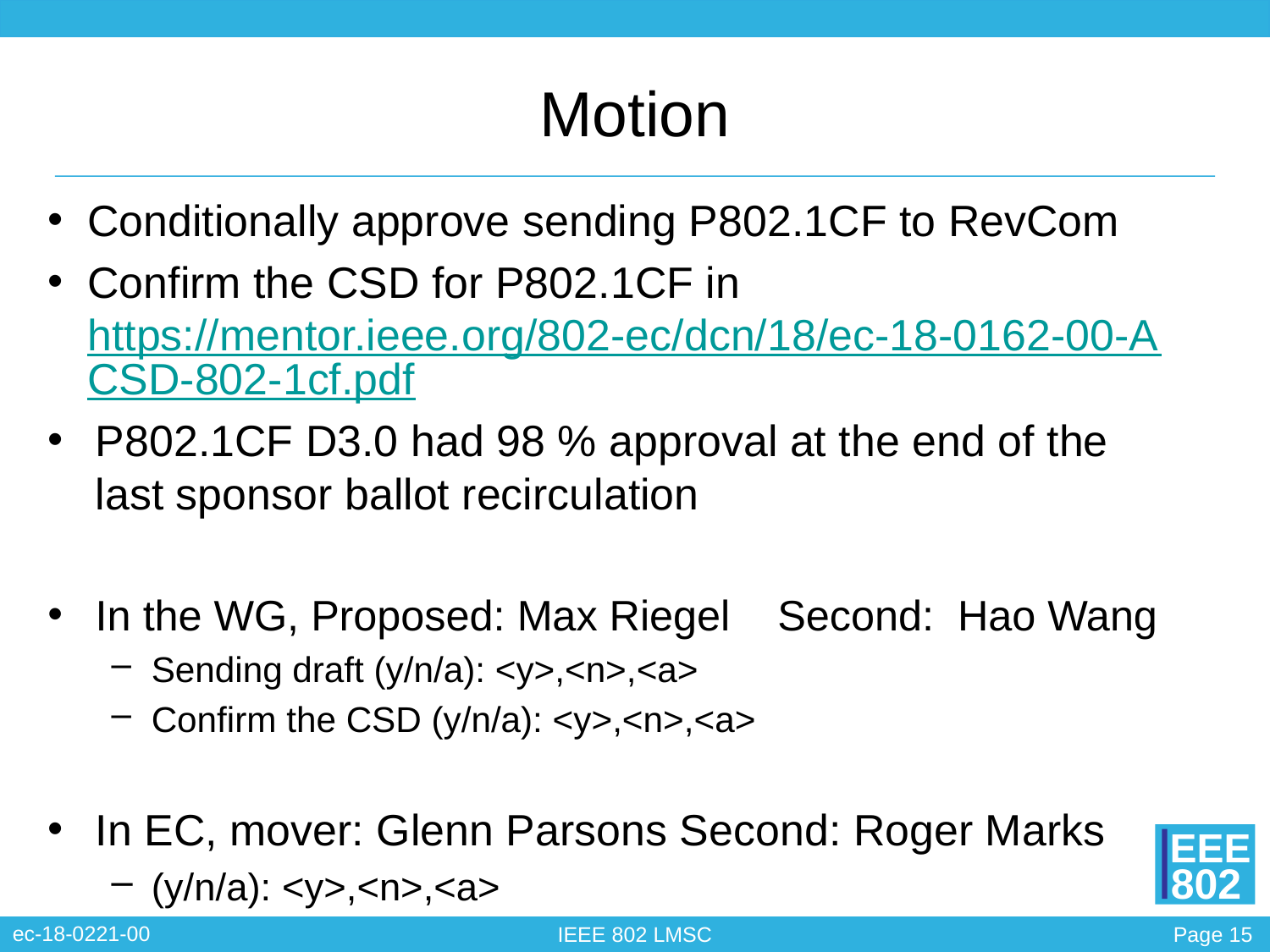

# Motion
Conditionally approve sending P802.1CF to RevCom
Confirm the CSD for P802.1CF in https://mentor.ieee.org/802-ec/dcn/18/ec-18-0162-00-ACSD-802-1cf.pdf
P802.1CF D3.0 had 98 % approval at the end of the last sponsor ballot recirculation

In the WG, Proposed: Max Riegel    Second:  Hao Wang
Sending draft (y/n/a): <y>,<n>,<a>
Confirm the CSD (y/n/a): <y>,<n>,<a>

In EC, mover: Glenn Parsons Second: Roger Marks
(y/n/a): <y>,<n>,<a>